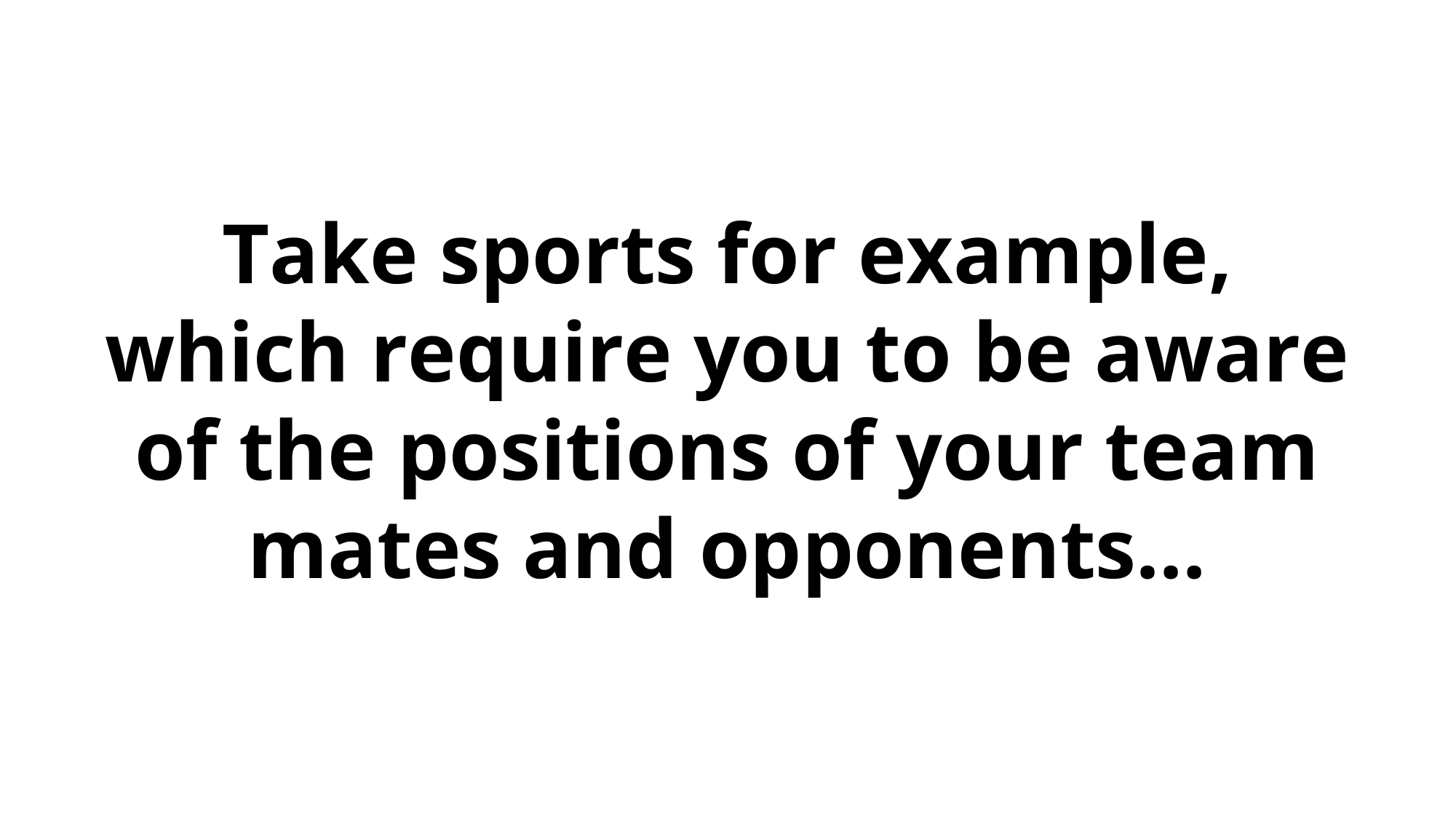

Take sports for example, which require you to be aware of the positions of your team mates and opponents…